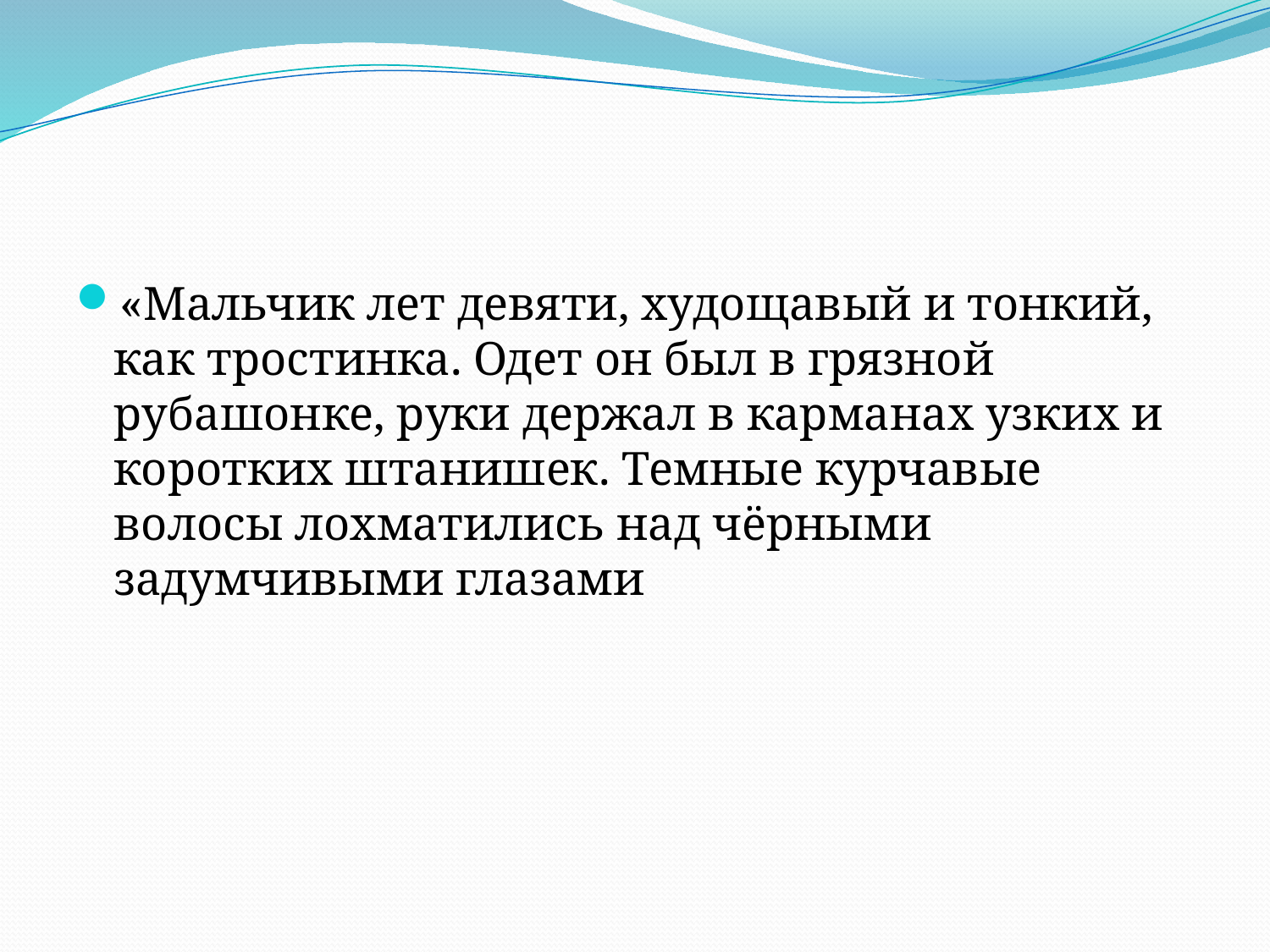

#
«Мальчик лет девяти, худощавый и тонкий, как тростинка. Одет он был в грязной рубашонке, руки держал в карманах узких и коротких штанишек. Темные курчавые волосы лохматились над чёрными задумчивыми глазами